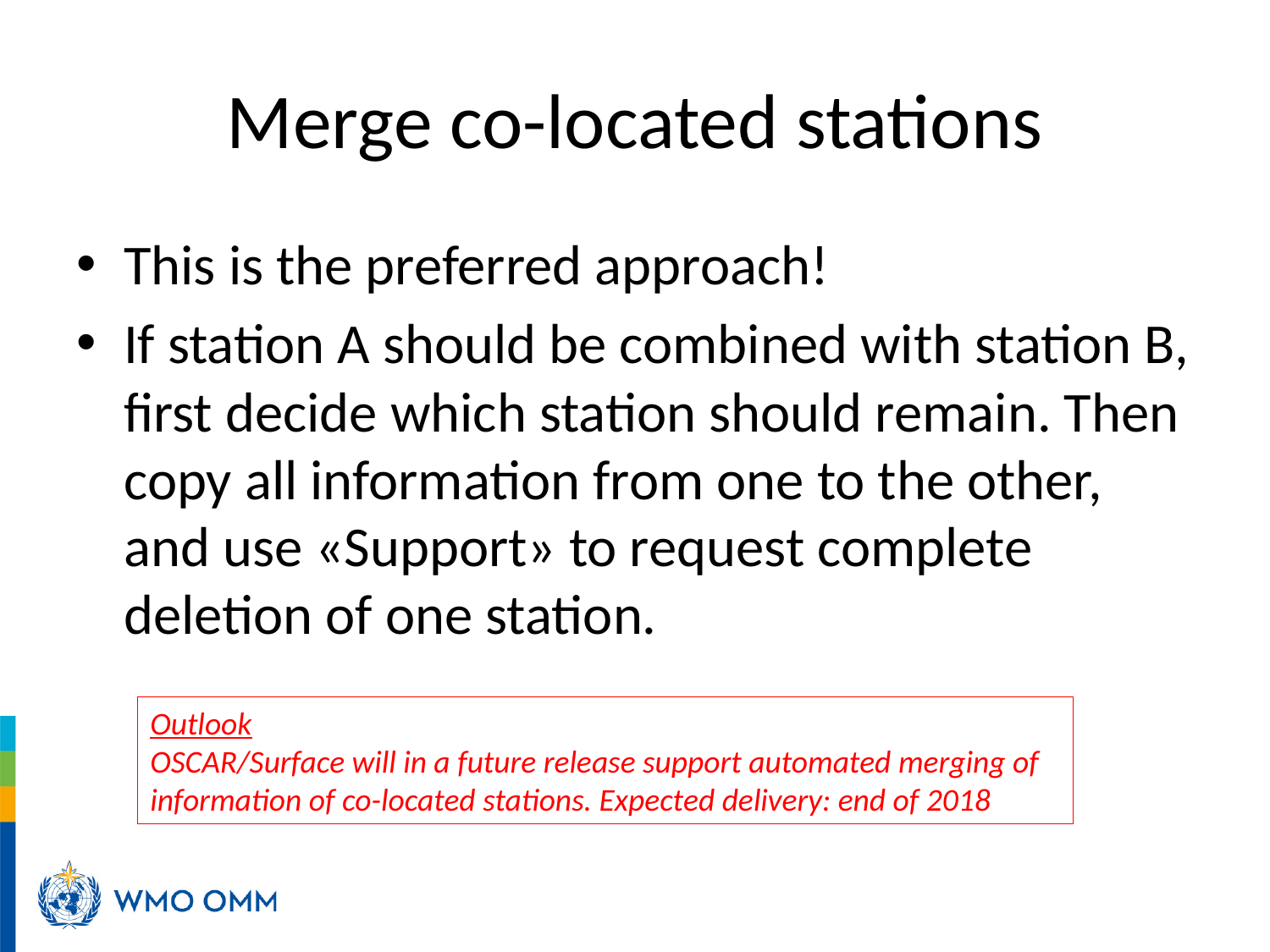

# Merge co-located stations
This is the preferred approach!
If station A should be combined with station B, first decide which station should remain. Then copy all information from one to the other, and use «Support» to request complete deletion of one station.
Outlook
OSCAR/Surface will in a future release support automated merging of information of co-located stations. Expected delivery: end of 2018